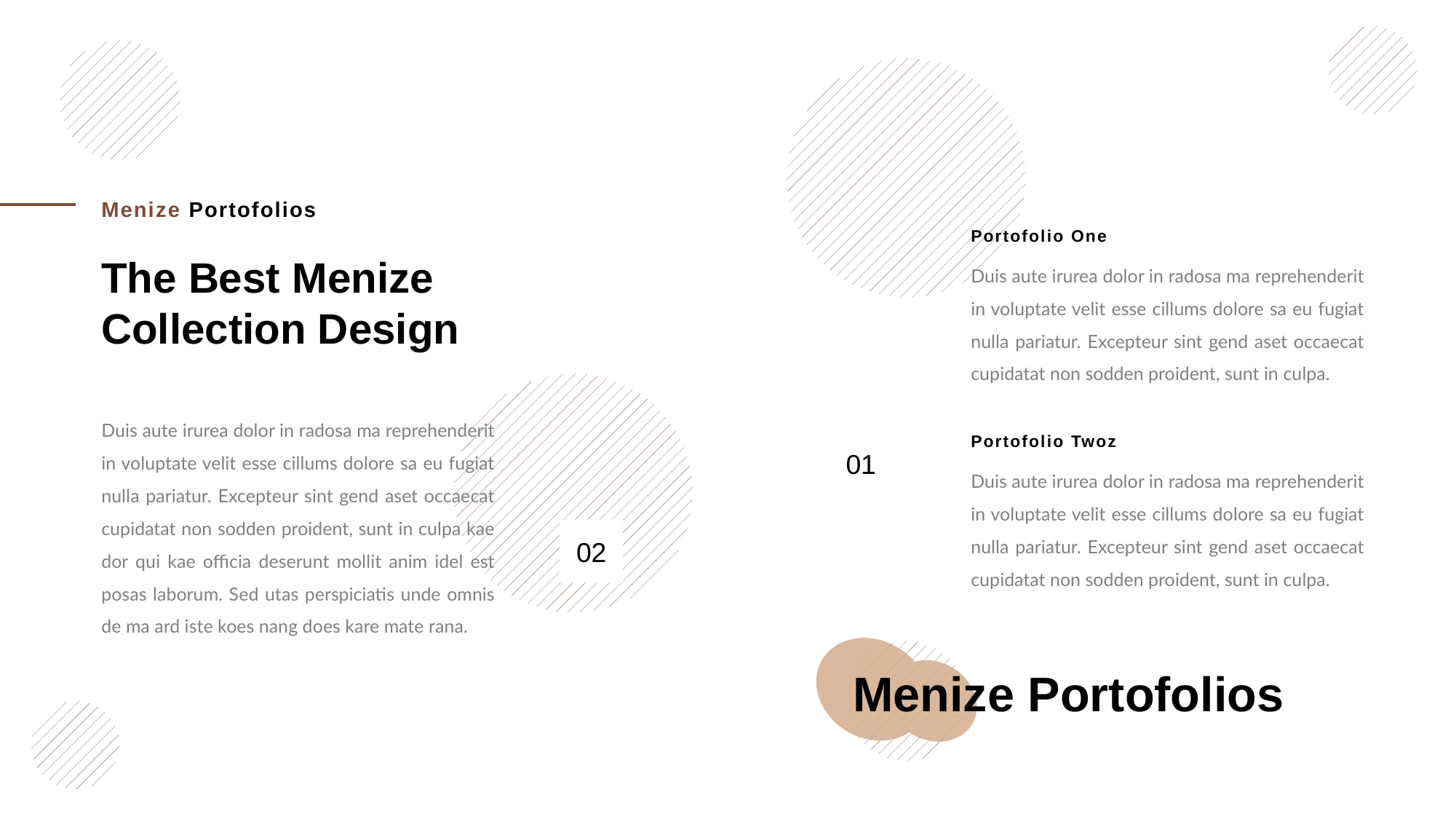

Menize Portofolios
Portofolio One
The Best Menize Collection Design
Duis aute irurea dolor in radosa ma reprehenderit in voluptate velit esse cillums dolore sa eu fugiat nulla pariatur. Excepteur sint gend aset occaecat cupidatat non sodden proident, sunt in culpa.
Duis aute irurea dolor in radosa ma reprehenderit in voluptate velit esse cillums dolore sa eu fugiat nulla pariatur. Excepteur sint gend aset occaecat cupidatat non sodden proident, sunt in culpa kae dor qui kae officia deserunt mollit anim idel est posas laborum. Sed utas perspiciatis unde omnis de ma ard iste koes nang does kare mate rana.
Portofolio Twoz
01
Duis aute irurea dolor in radosa ma reprehenderit in voluptate velit esse cillums dolore sa eu fugiat nulla pariatur. Excepteur sint gend aset occaecat cupidatat non sodden proident, sunt in culpa.
02

Menize Portofolios